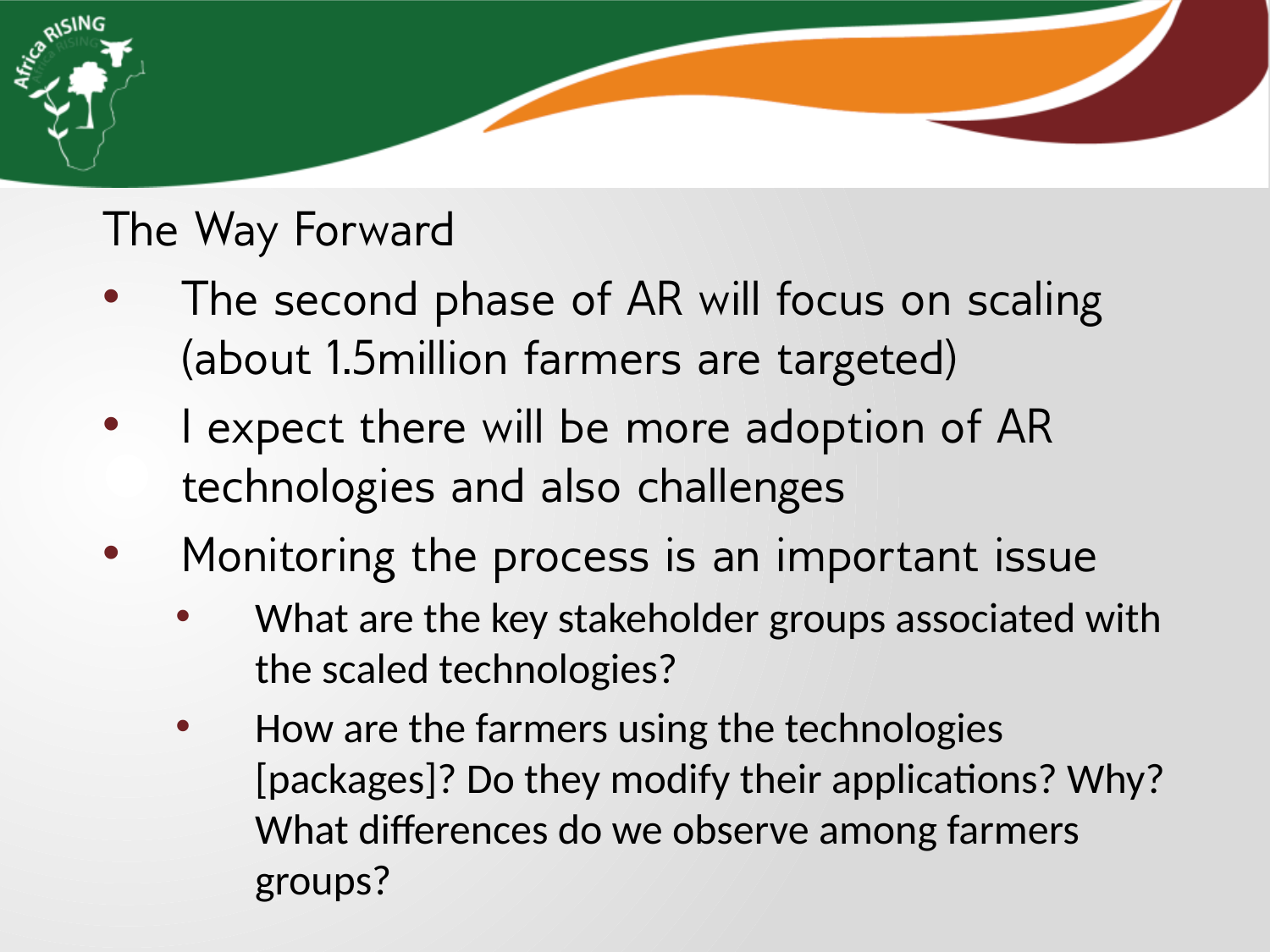

The Way Forward
The second phase of AR will focus on scaling (about 1.5million farmers are targeted)
I expect there will be more adoption of AR technologies and also challenges
Monitoring the process is an important issue
What are the key stakeholder groups associated with the scaled technologies?
How are the farmers using the technologies [packages]? Do they modify their applications? Why? What differences do we observe among farmers groups?